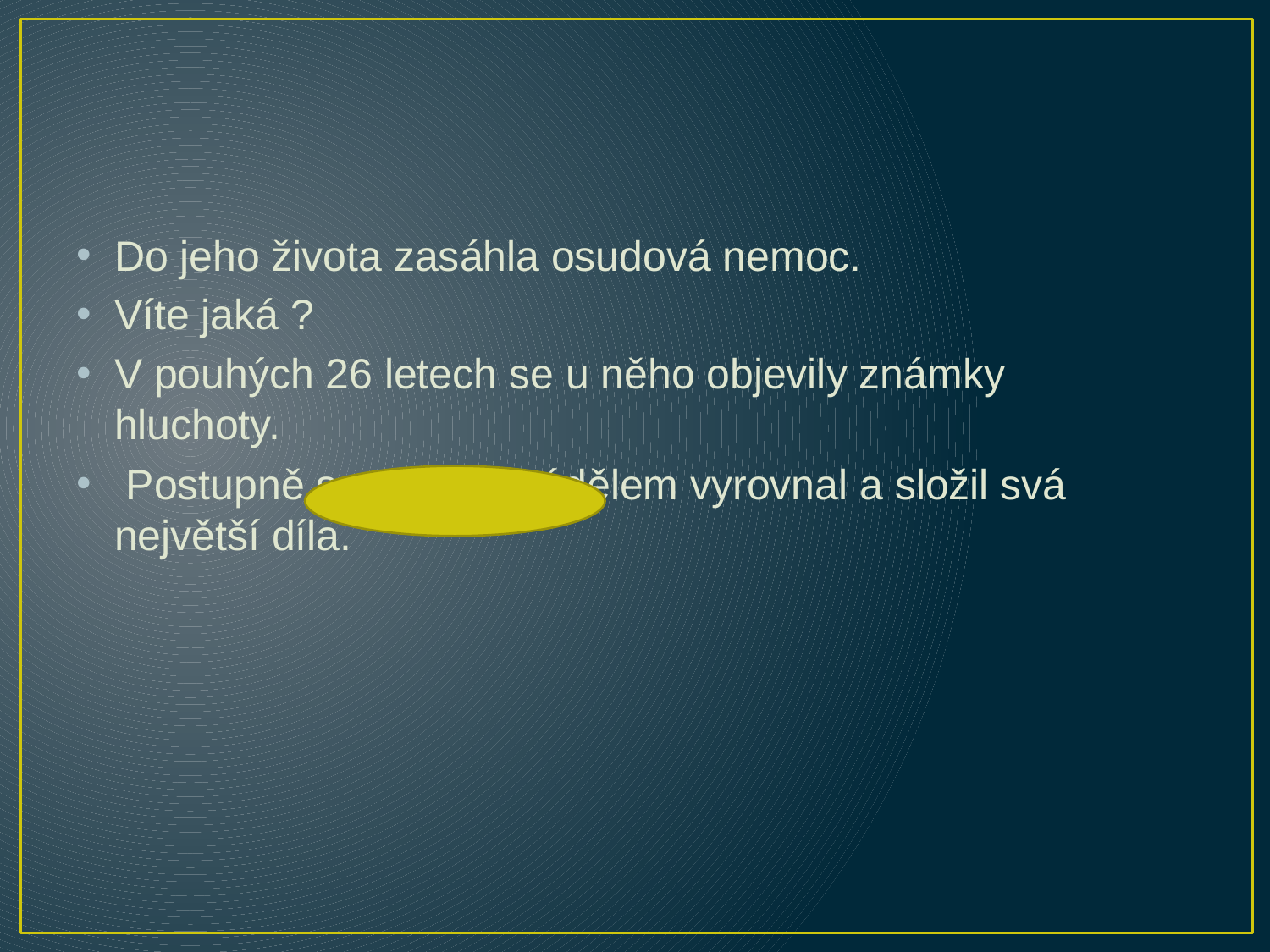

#
Do jeho života zasáhla osudová nemoc.
Víte jaká ?
V pouhých 26 letech se u něho objevily známky  hluchoty.
 Postupně se se svým údělem vyrovnal a složil svá největší díla.